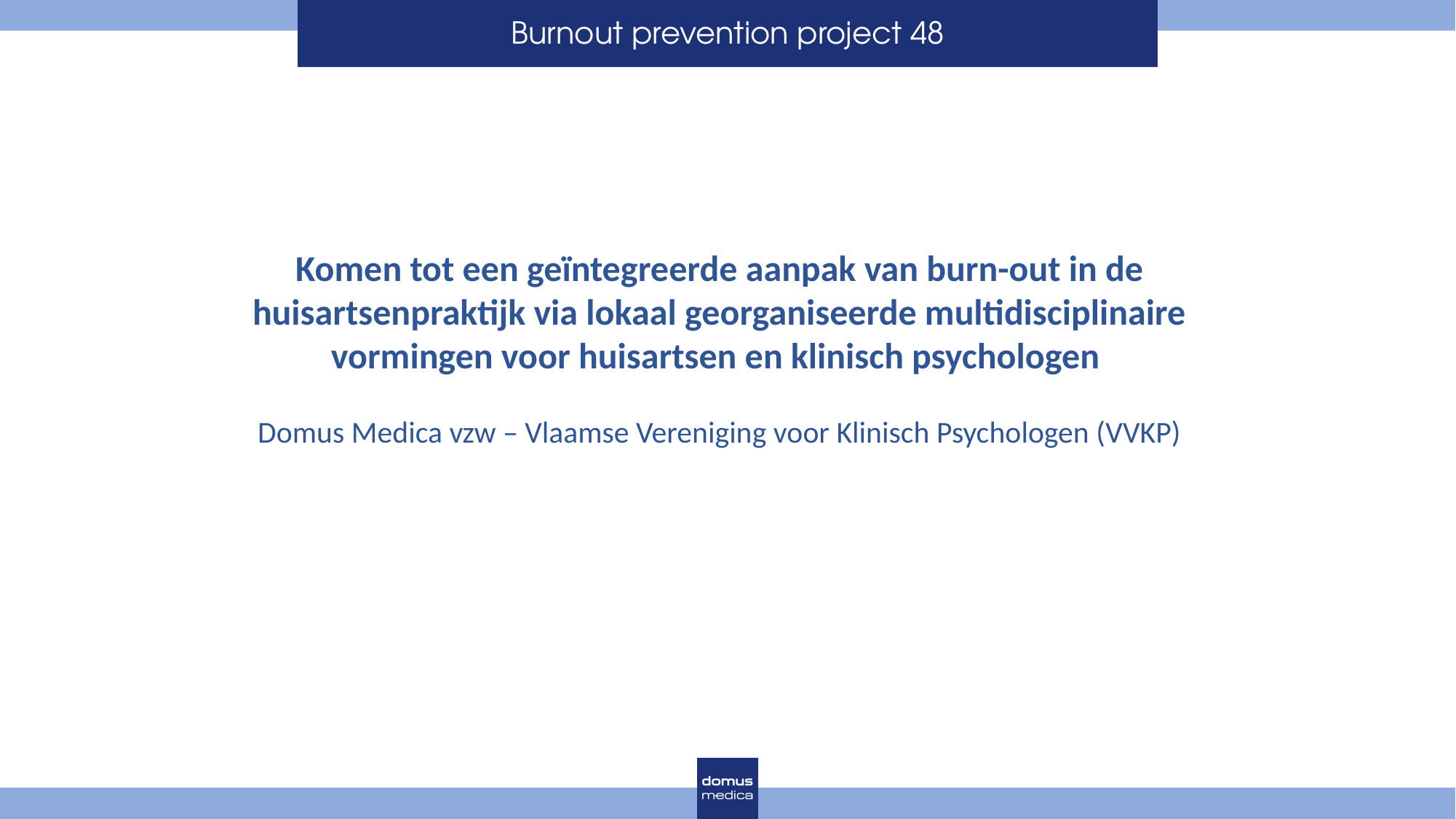

# Burnout prevention project 48

Komen tot een geïntegreerde aanpak van burn-out in de huisartsenpraktijk via lokaal georganiseerde multidisciplinaire vormingen voor huisartsen en klinisch psychologen

Domus Medica vzw – Vlaamse Vereniging voor Klinisch Psychologen (VVKP)